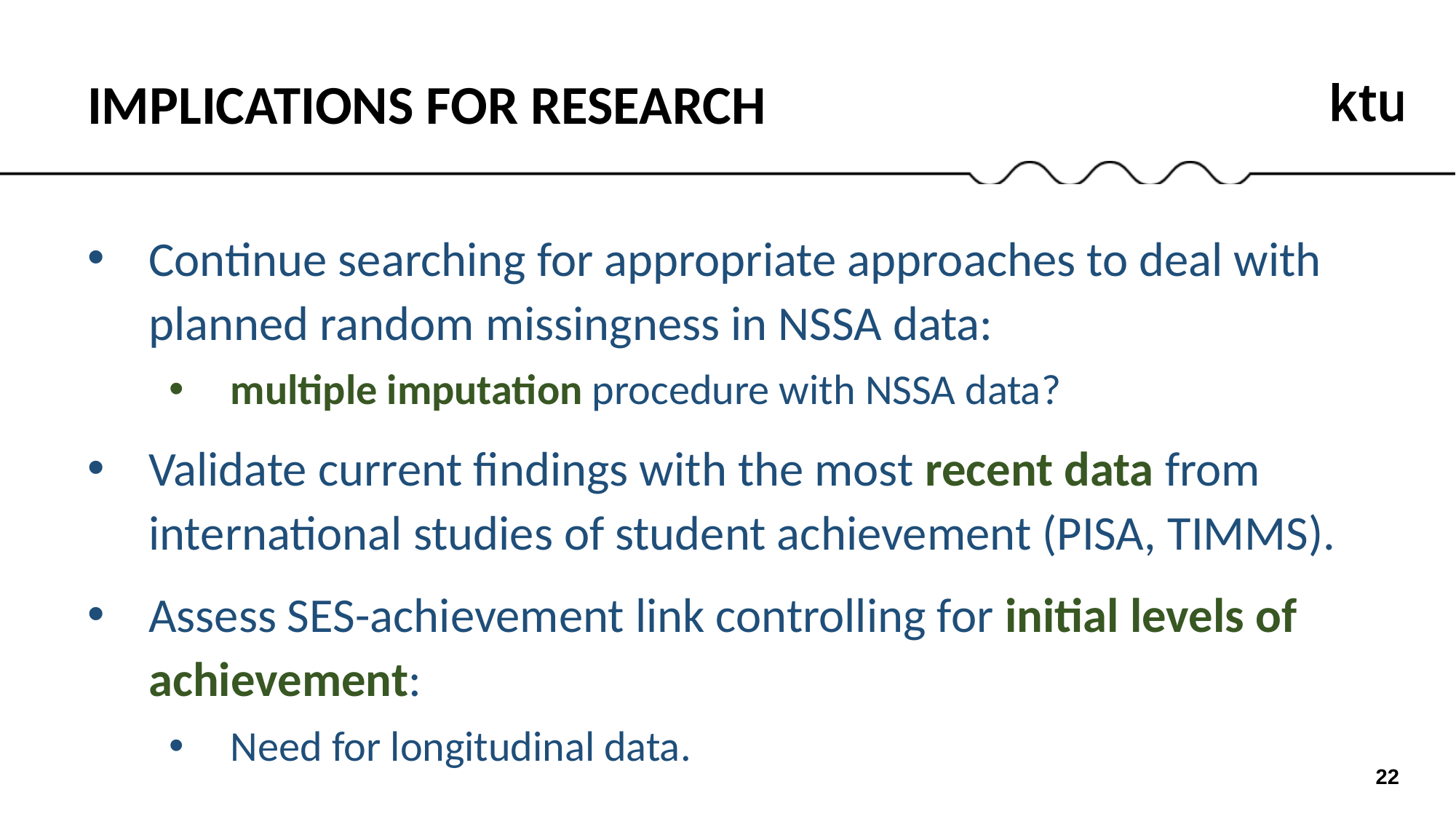

IMPLICATIONS FOR RESEARCH
Continue searching for appropriate approaches to deal with planned random missingness in NSSA data:
multiple imputation procedure with NSSA data?
Validate current findings with the most recent data from international studies of student achievement (PISA, TIMMS).
Assess SES-achievement link controlling for initial levels of achievement:
Need for longitudinal data.